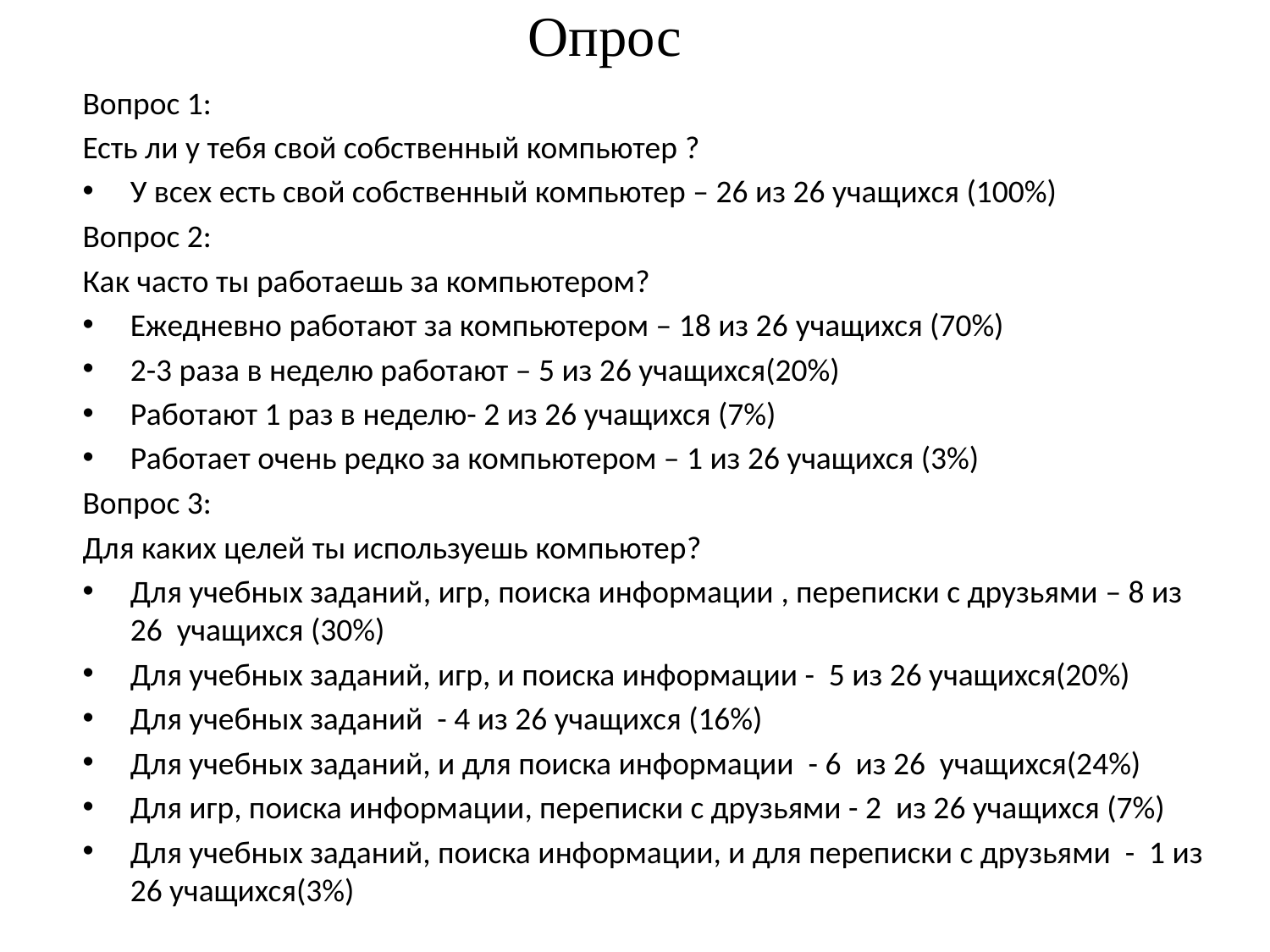

# Опрос
Вопрос 1:
Есть ли у тебя свой собственный компьютер ?
У всех есть свой собственный компьютер – 26 из 26 учащихся (100%)
Вопрос 2:
Как часто ты работаешь за компьютером?
Ежедневно работают за компьютером – 18 из 26 учащихся (70%)
2-3 раза в неделю работают – 5 из 26 учащихся(20%)
Работают 1 раз в неделю- 2 из 26 учащихся (7%)
Работает очень редко за компьютером – 1 из 26 учащихся (3%)
Вопрос 3:
Для каких целей ты используешь компьютер?
Для учебных заданий, игр, поиска информации , переписки с друзьями – 8 из 26  учащихся (30%)
Для учебных заданий, игр, и поиска информации -  5 из 26 учащихся(20%)
Для учебных заданий  - 4 из 26 учащихся (16%)
Для учебных заданий, и для поиска информации  - 6  из 26  учащихся(24%)
Для игр, поиска информации, переписки с друзьями - 2  из 26 учащихся (7%)
Для учебных заданий, поиска информации, и для переписки с друзьями  -  1 из 26 учащихся(3%)